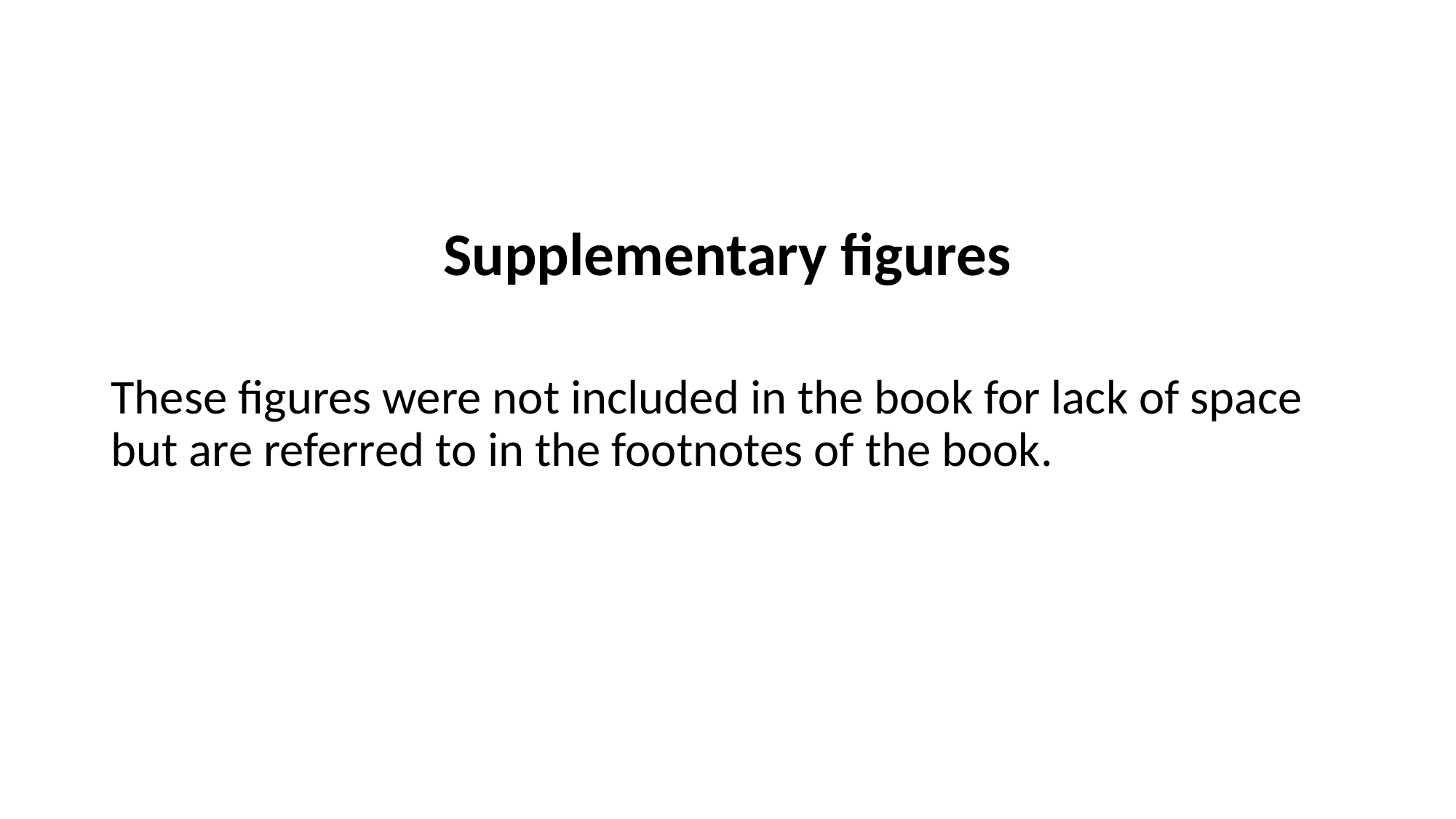

Supplementary figures

These figures were not included in the book for lack of space but are referred to in the footnotes of the book.